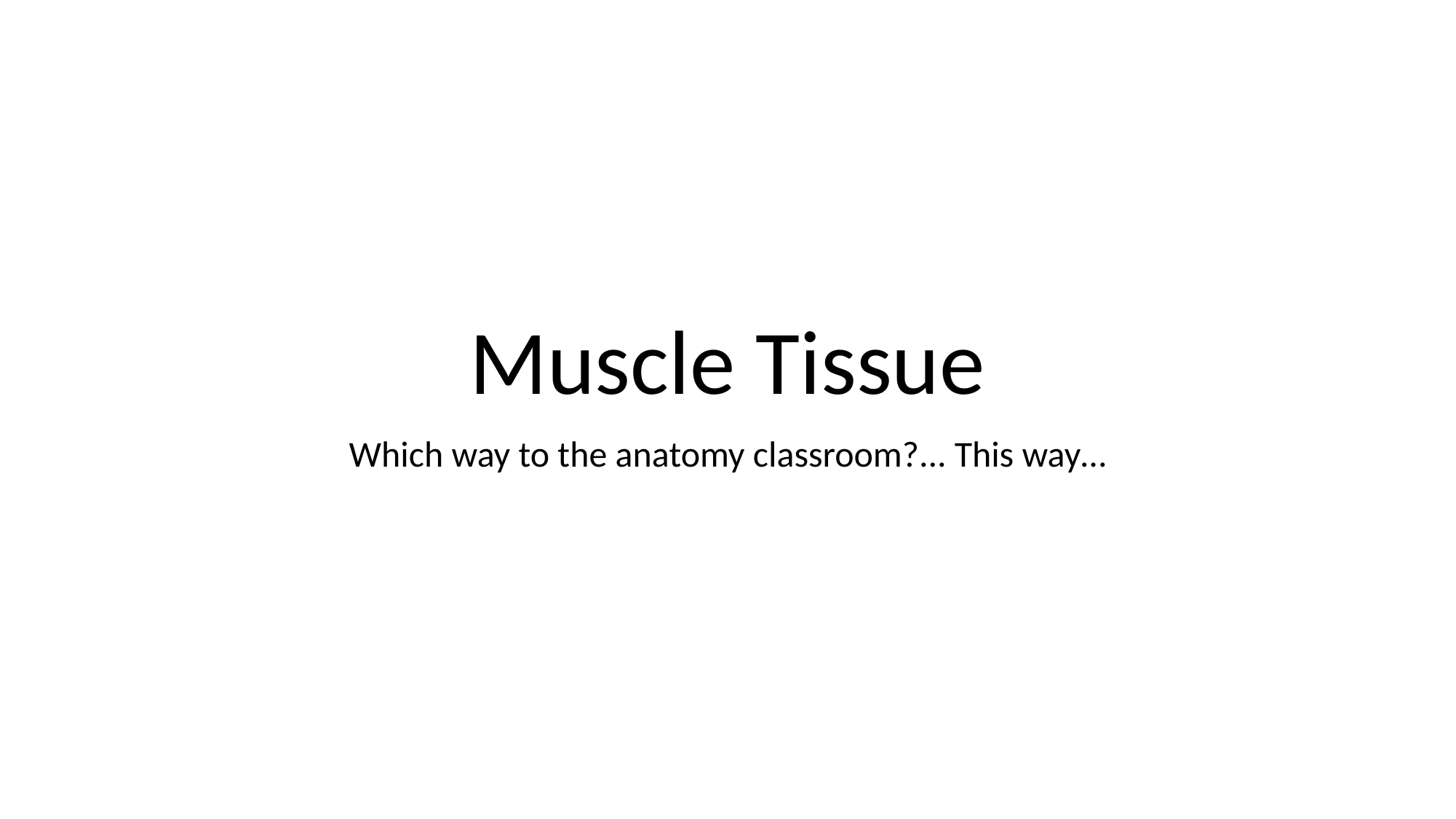

# Muscle Tissue
Which way to the anatomy classroom?... This way…